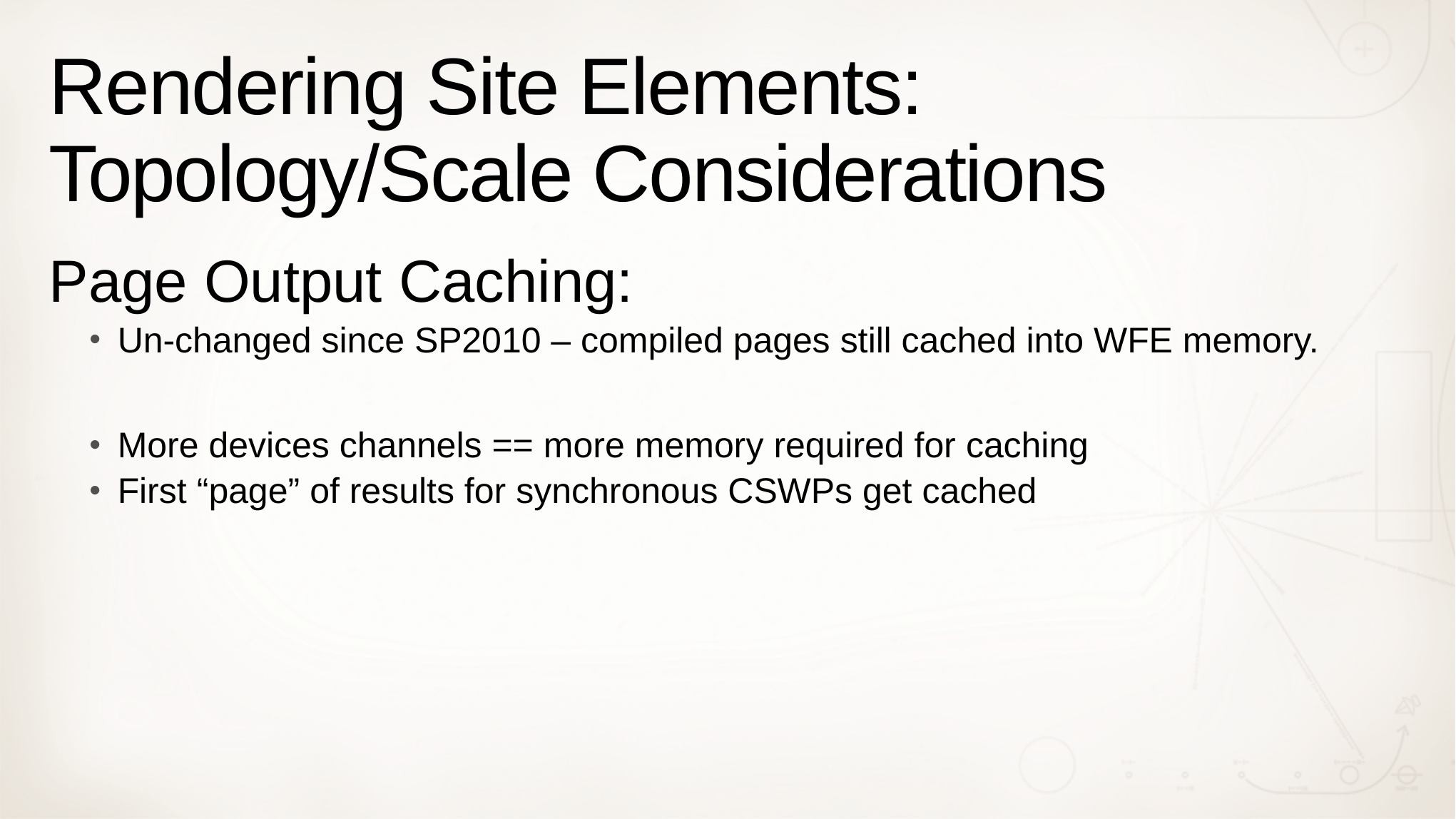

# Rendering Site Elements: Topology/Scale Considerations
Page Output Caching:
Un-changed since SP2010 – compiled pages still cached into WFE memory.

More devices channels == more memory required for caching
First “page” of results for synchronous CSWPs get cached